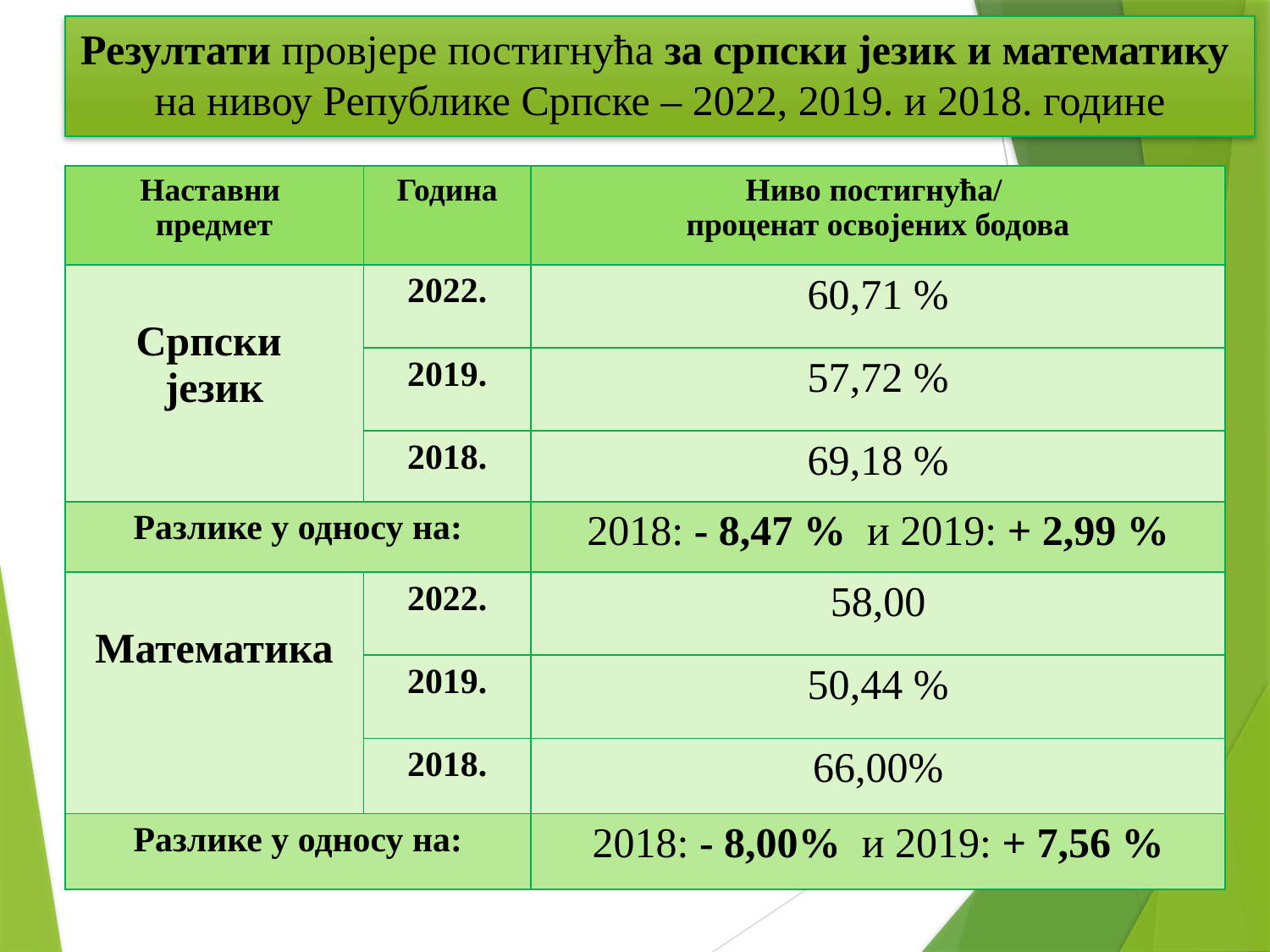

# Резултати провјере постигнућа за српски језик и математику  на нивоу Републике Српске – 2022, 2019. и 2018. године
| Наставни предмет | Година | Ниво постигнућа/ проценат освојених бодова |
| --- | --- | --- |
| Српски језик | 2022. | 60,71 % |
|  | 2019. | 57,72 % |
|  | 2018. | 69,18 % |
| Разлике у односу на: |  | 2018: - 8,47 % и 2019: + 2,99 % |
| Математика | 2022. | 58,00 |
|  | 2019. | 50,44 % |
|  | 2018. | 66,00% |
| Разлике у односу на: |  | 2018: - 8,00% и 2019: + 7,56 % |
27